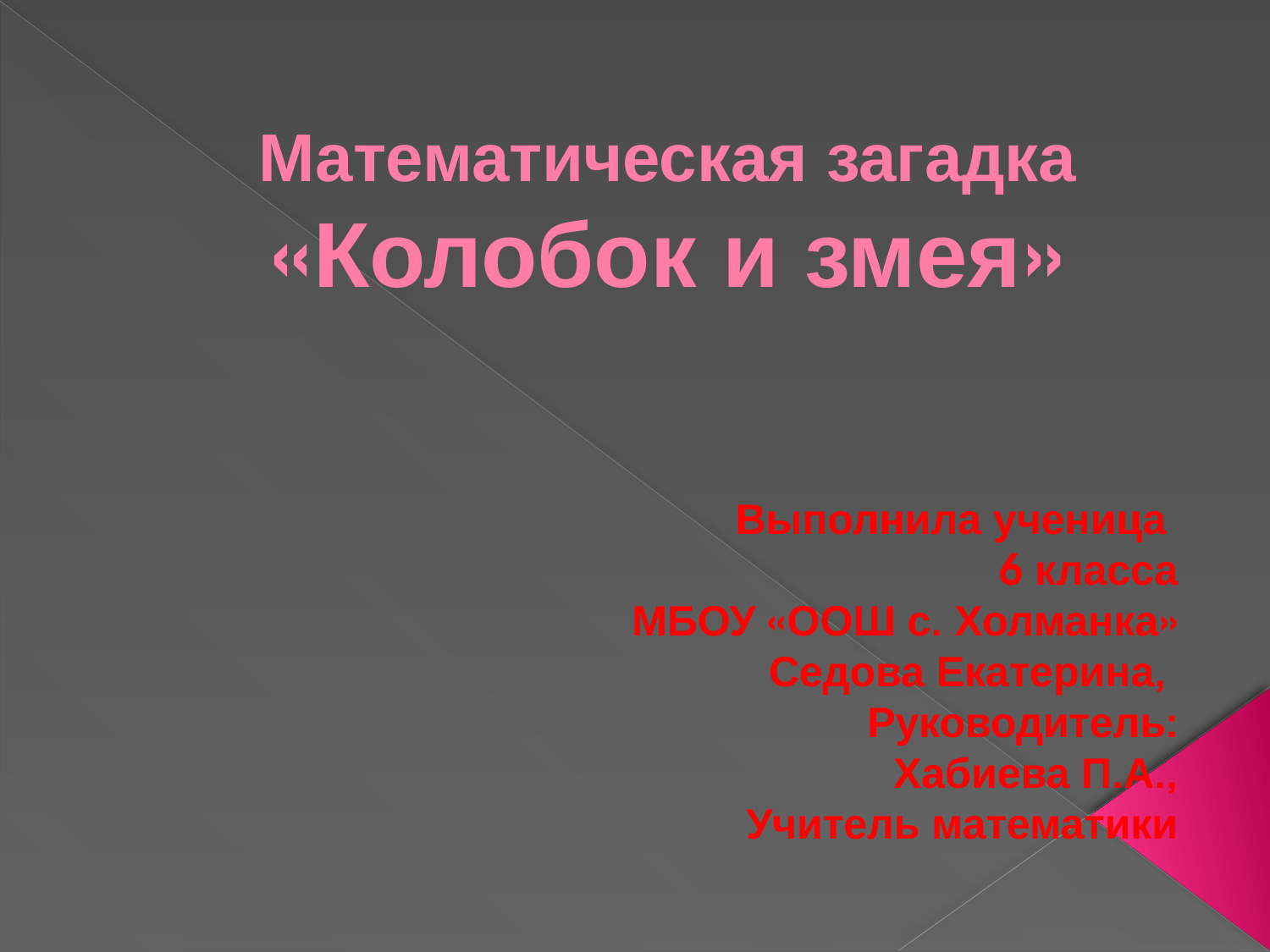

# Математическая загадка «Колобок и змея»
Выполнила ученица
6 класса
МБОУ «ООШ с. Холманка»
Седова Екатерина,
Руководитель:
Хабиева П.А.,
Учитель математики